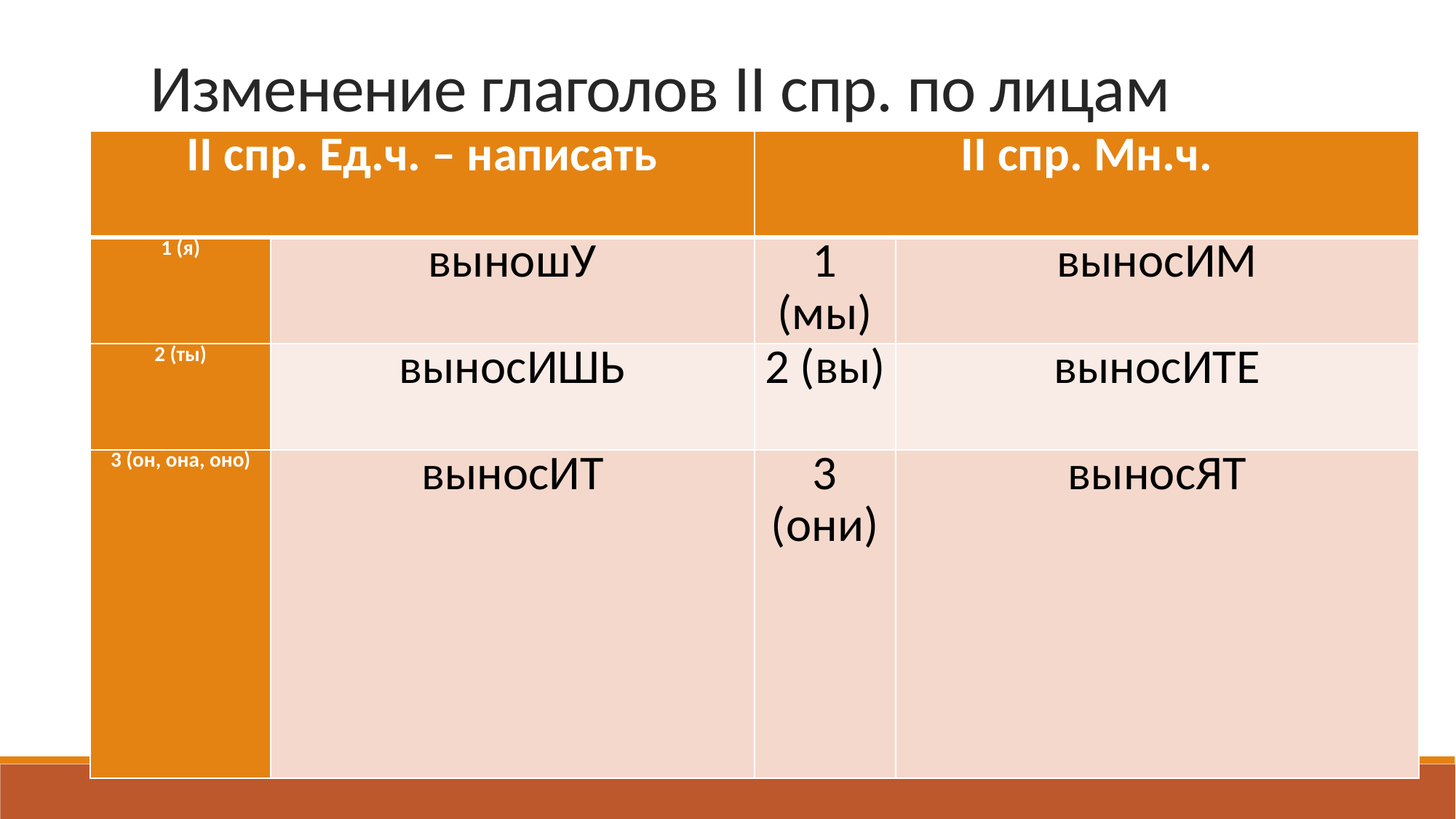

# Изменение глаголов II спр. по лицам

| II спр. Ед.ч. – написать |  | II спр. Мн.ч. |  |
| --- | --- | --- | --- |
| 1 (я) | выношУ | 1 (мы) | выносИМ |
| 2 (ты) | выносИШЬ | 2 (вы) | выносИТЕ |
| 3 (он, она, оно) | выносИТ | 3 (они) | выносЯТ |